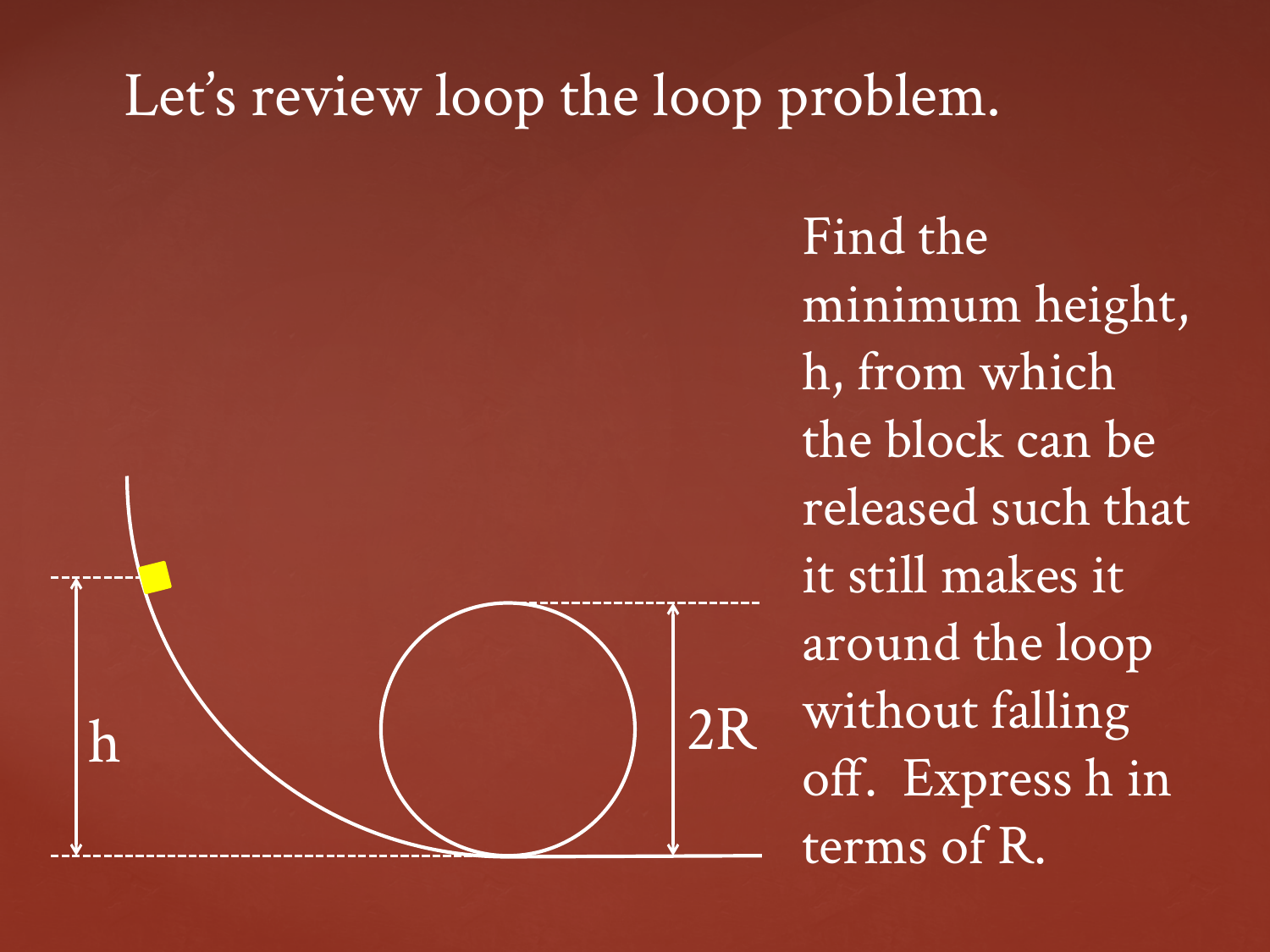

# Let’s review loop the loop problem.

Find the minimum height, h, from which the block can be released such that it still makes it around the loop without falling off.  Express h in terms of R.

2R
h